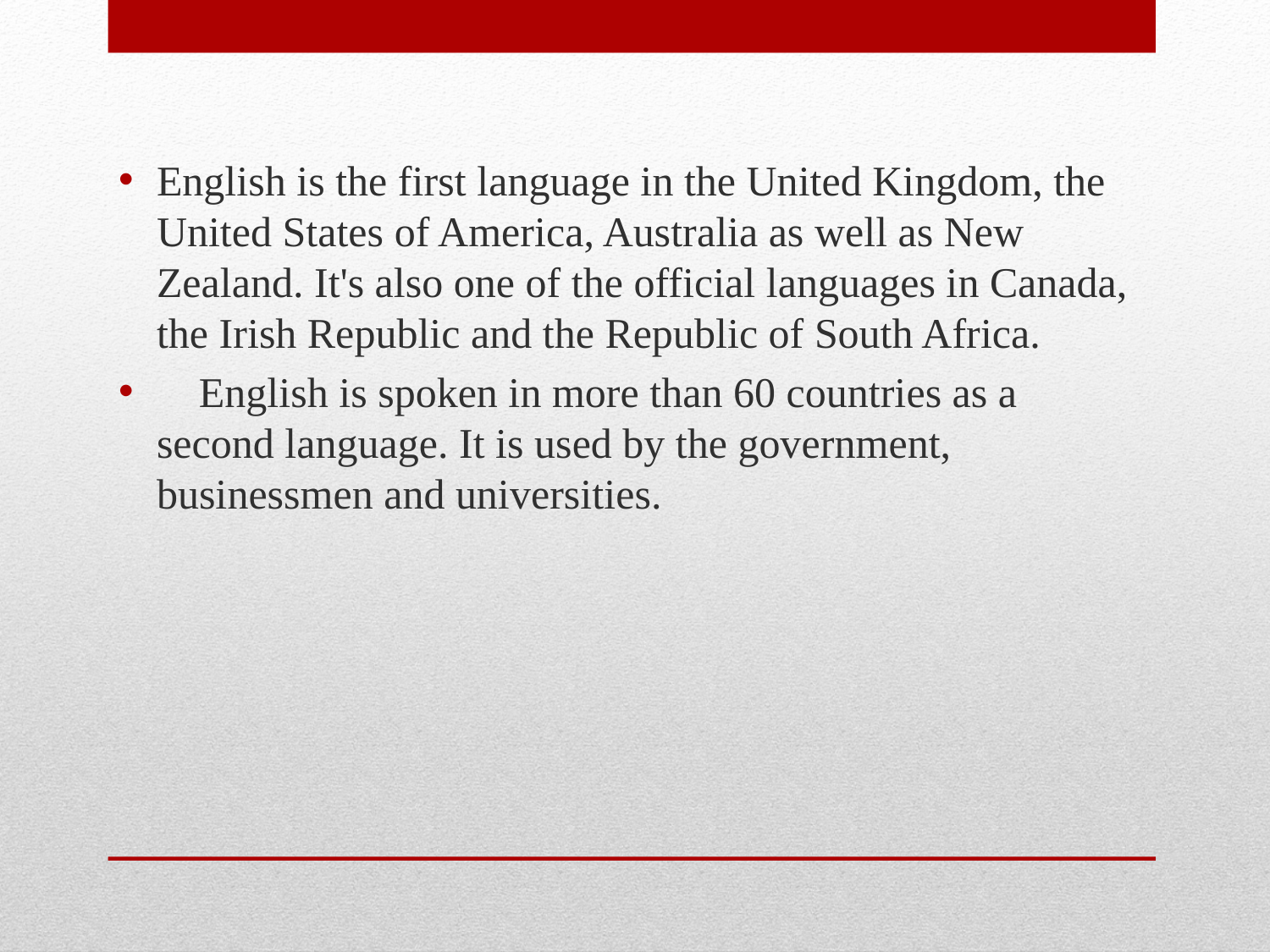

English is the first language in the United Kingdom, the United States of America, Australia as well as New Zealand. It's also one of the official languages in Canada, the Irish Republic and the Republic of South Africa.
    English is spoken in more than 60 countries as a second language. It is used by the government, businessmen and universities.

#